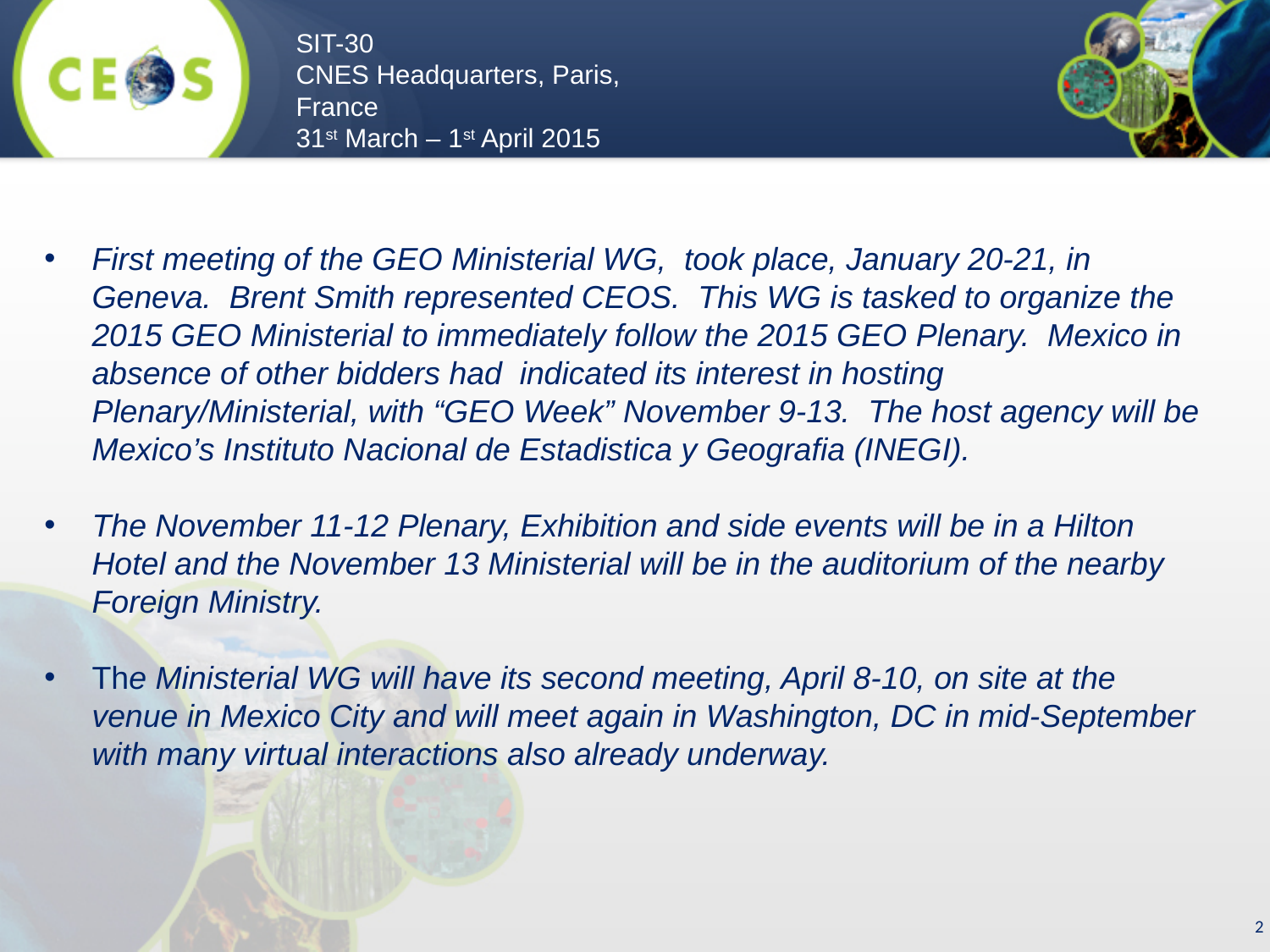

First meeting of the GEO Ministerial WG,  took place, January 20-21, in Geneva.  Brent Smith represented CEOS.  This WG is tasked to organize the 2015 GEO Ministerial to immediately follow the 2015 GEO Plenary.  Mexico in absence of other bidders had  indicated its interest in hosting Plenary/Ministerial, with “GEO Week” November 9-13.  The host agency will be Mexico’s Instituto Nacional de Estadistica y Geografia (INEGI).

The November 11-12 Plenary, Exhibition and side events will be in a Hilton Hotel and the November 13 Ministerial will be in the auditorium of the nearby Foreign Ministry.

The Ministerial WG will have its second meeting, April 8-10, on site at the venue in Mexico City and will meet again in Washington, DC in mid-September with many virtual interactions also already underway.

2